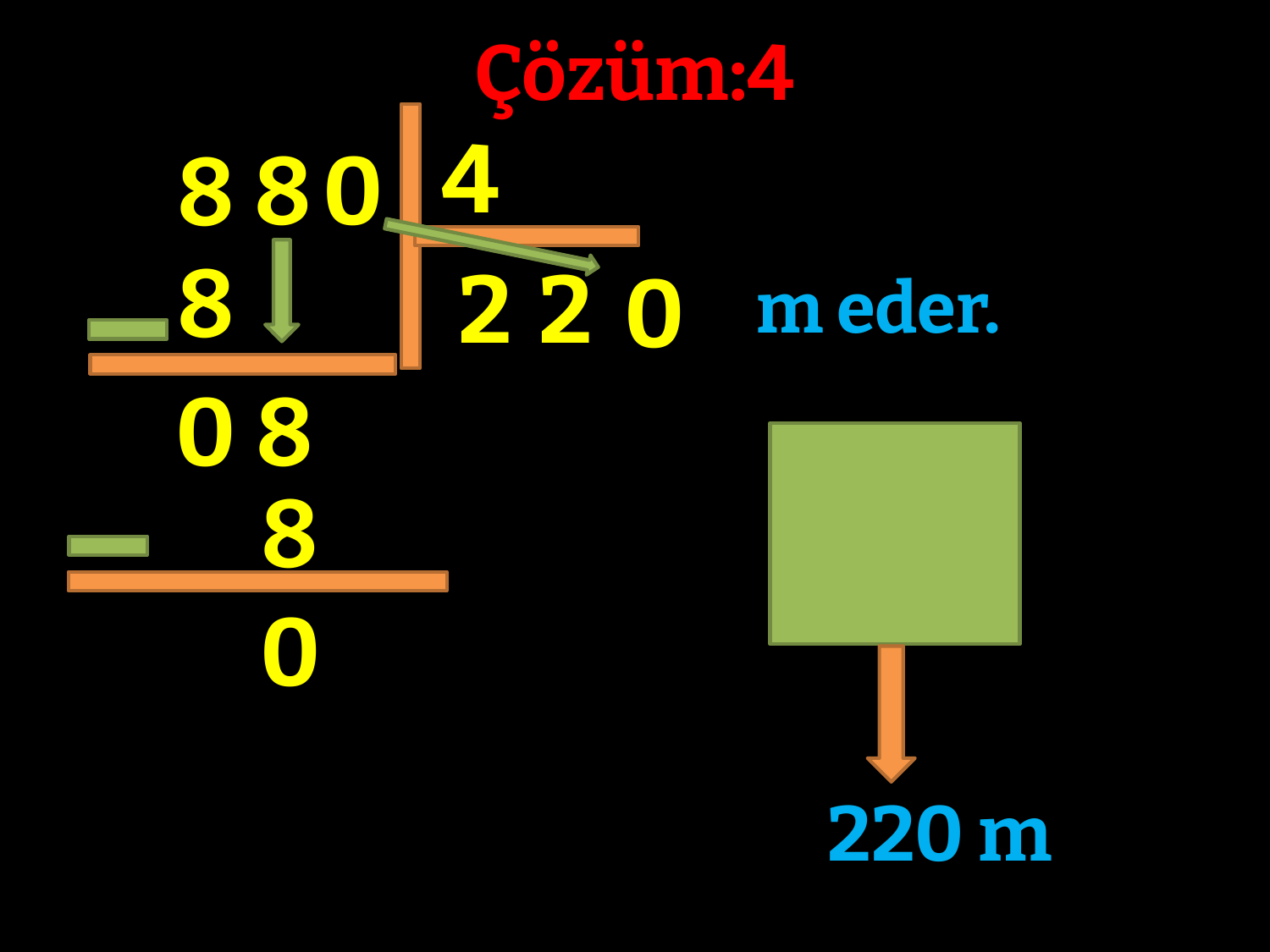

Çözüm:4
4
8
0
8

8

2
2
0
m eder.

#

0
8

8

0

220 m